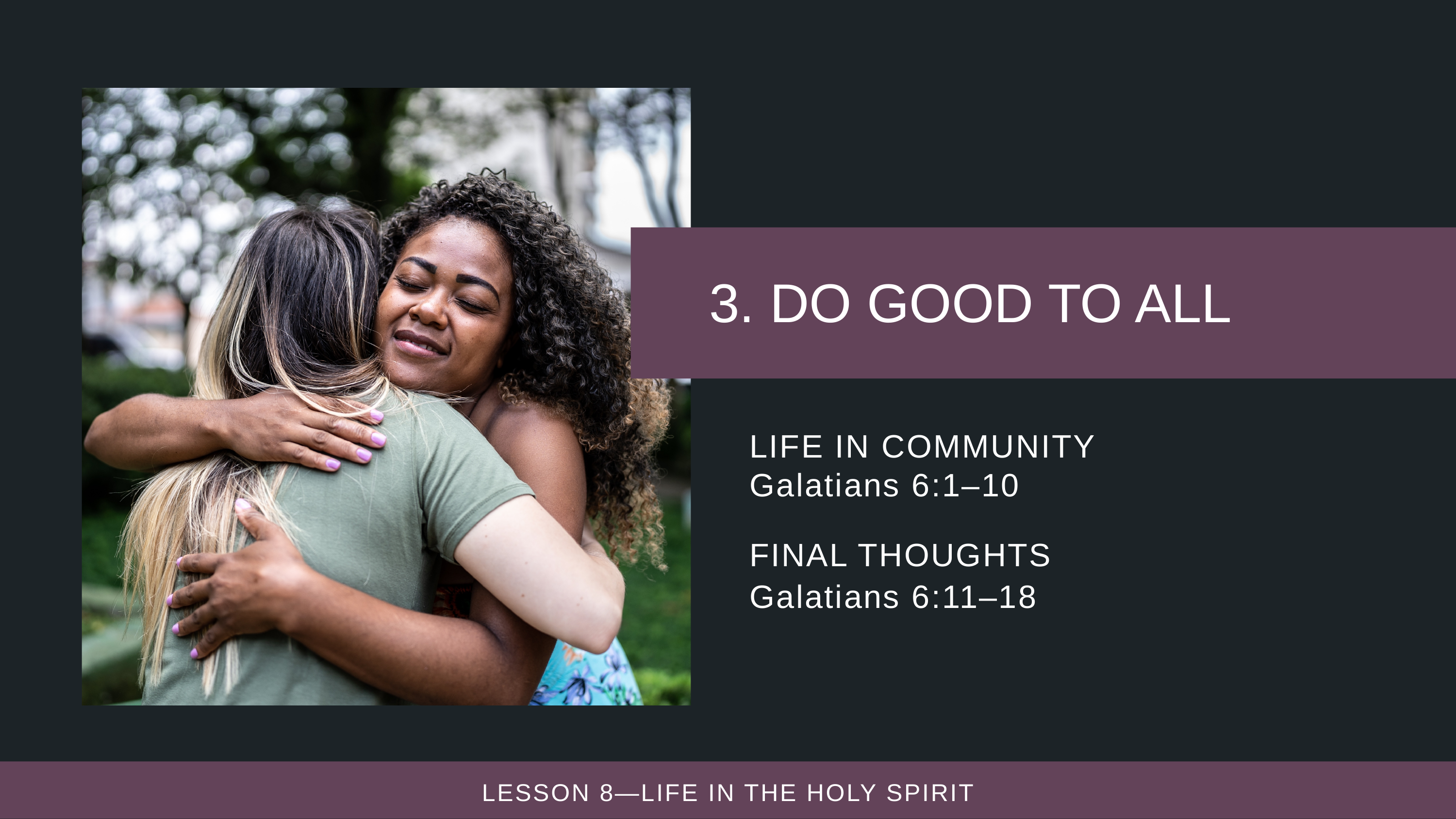

LIFE IN COMMUNITY
Galatians 6:1–10

FINAL THOUGHTS
Galatians 6:11–18